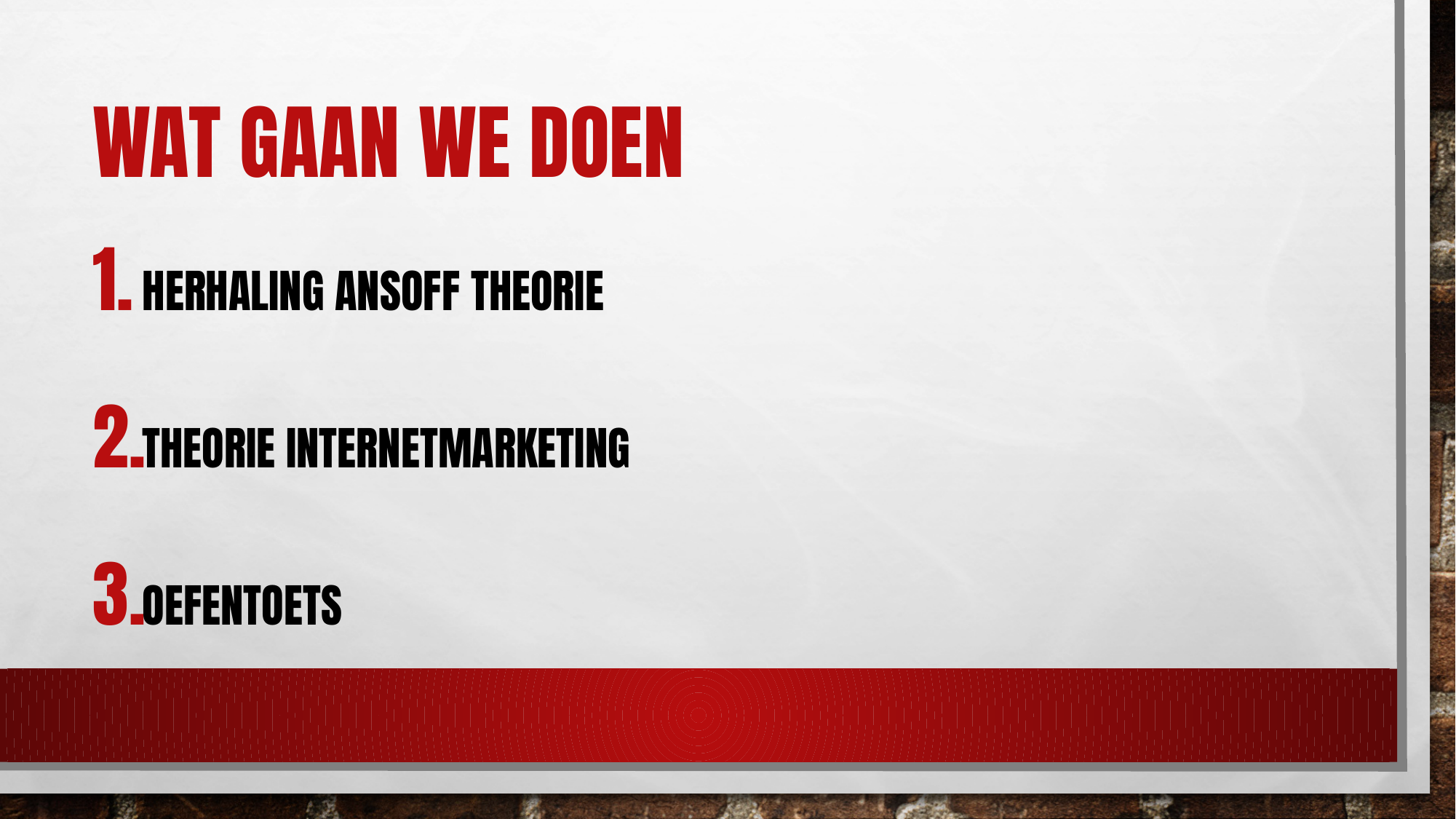

# Wat gaan we doen
Herhaling Ansoff theorie

Theorie internetmarketing

oefentoets